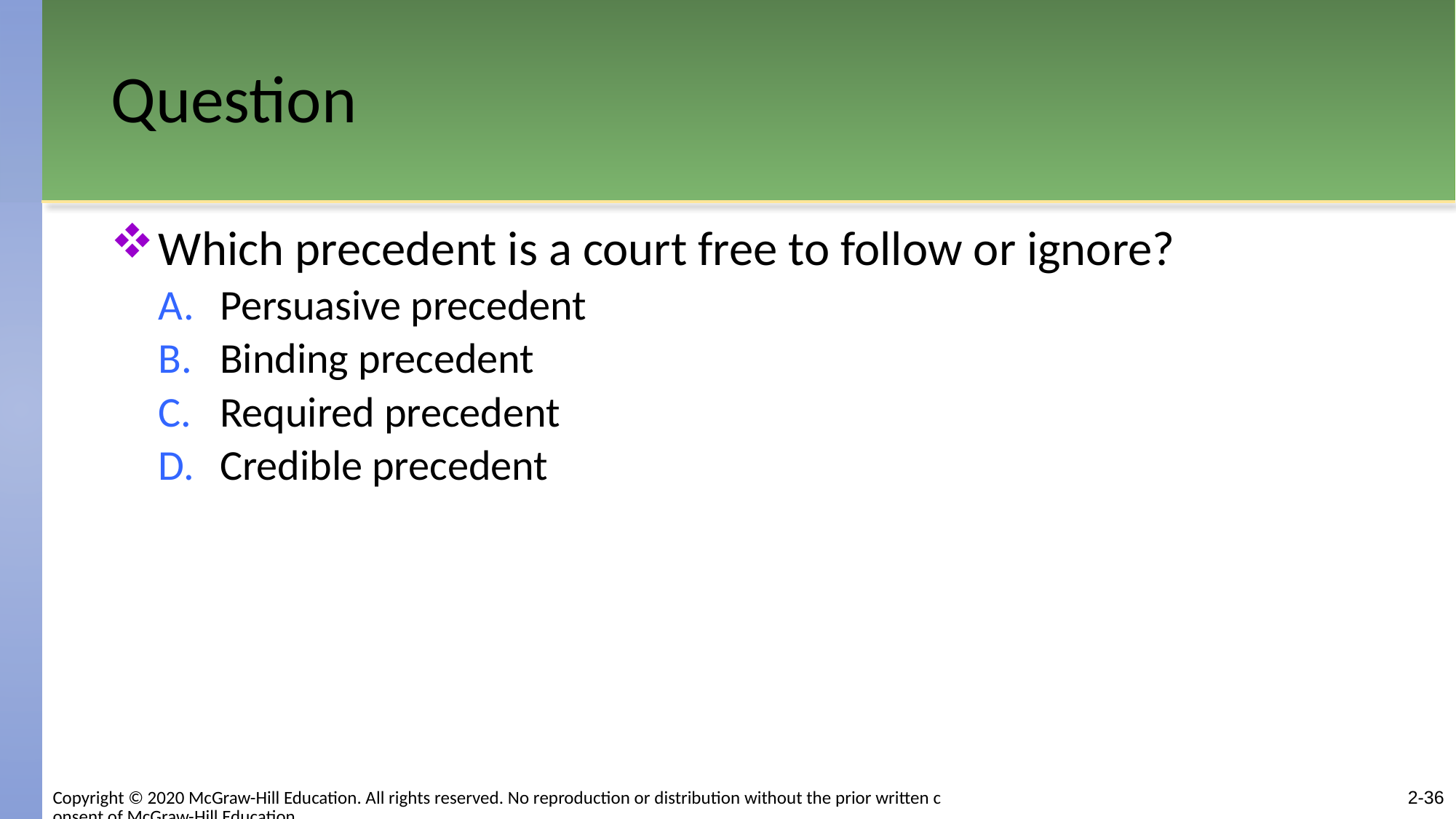

# Question
Which precedent is a court free to follow or ignore?
Persuasive precedent
Binding precedent
Required precedent
Credible precedent
2-36
Copyright © 2020 McGraw-Hill Education. All rights reserved. No reproduction or distribution without the prior written consent of McGraw-Hill Education.